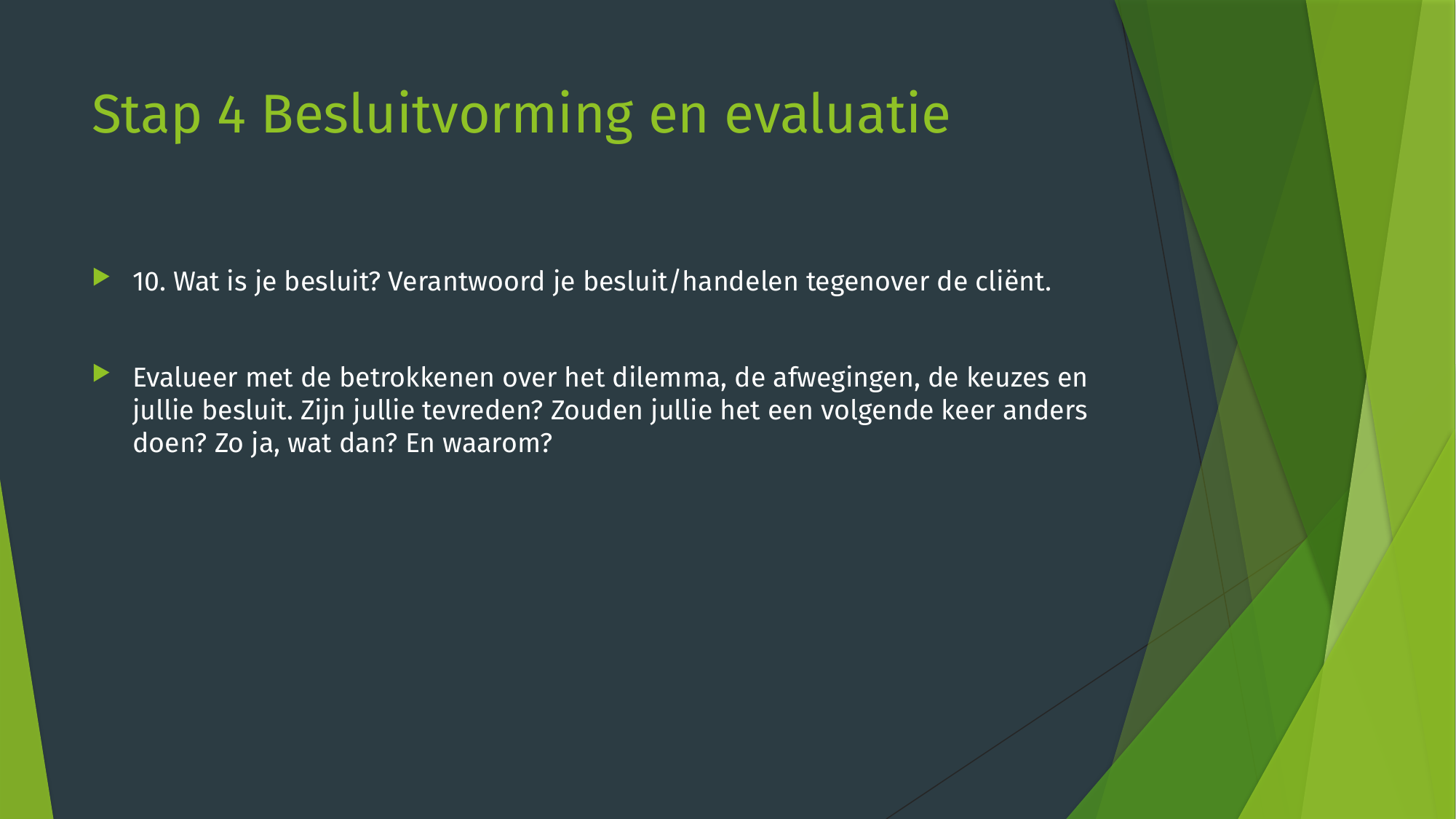

# Stap 4 Besluitvorming en evaluatie
10. Wat is je besluit? Verantwoord je besluit/handelen tegenover de cliënt.

Evalueer met de betrokkenen over het dilemma, de afwegingen, de keuzes en jullie besluit. Zijn jullie tevreden? Zouden jullie het een volgende keer anders doen? Zo ja, wat dan? En waarom?